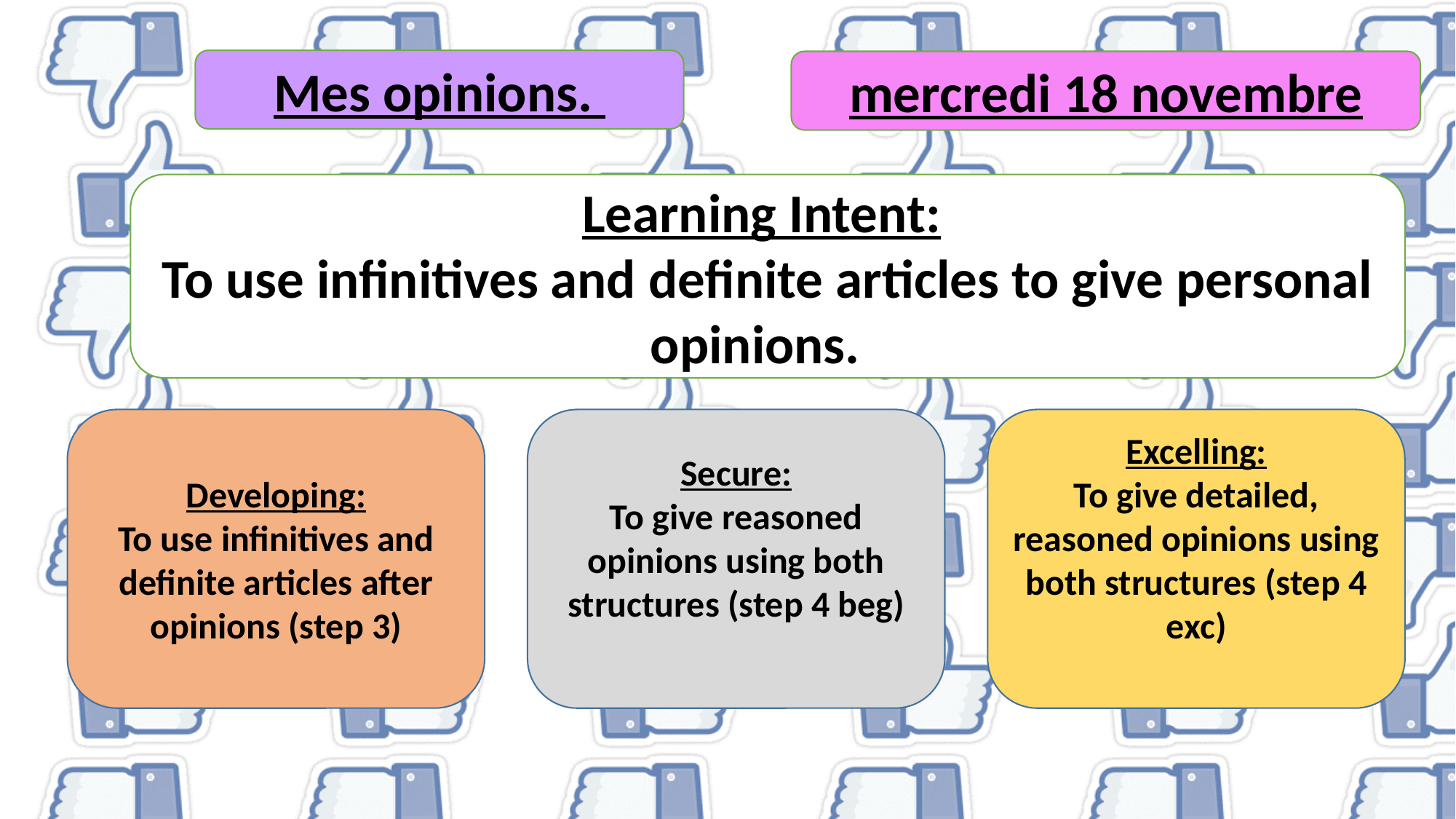

Mes opinions.
mercredi 18 novembre
Learning Intent:
To use infinitives and definite articles to give personal opinions.
Excelling:
To give detailed, reasoned opinions using both structures (step 4 exc)

Secure:
To give reasoned opinions using both structures (step 4 beg)

Developing:
To use infinitives and definite articles after opinions (step 3)